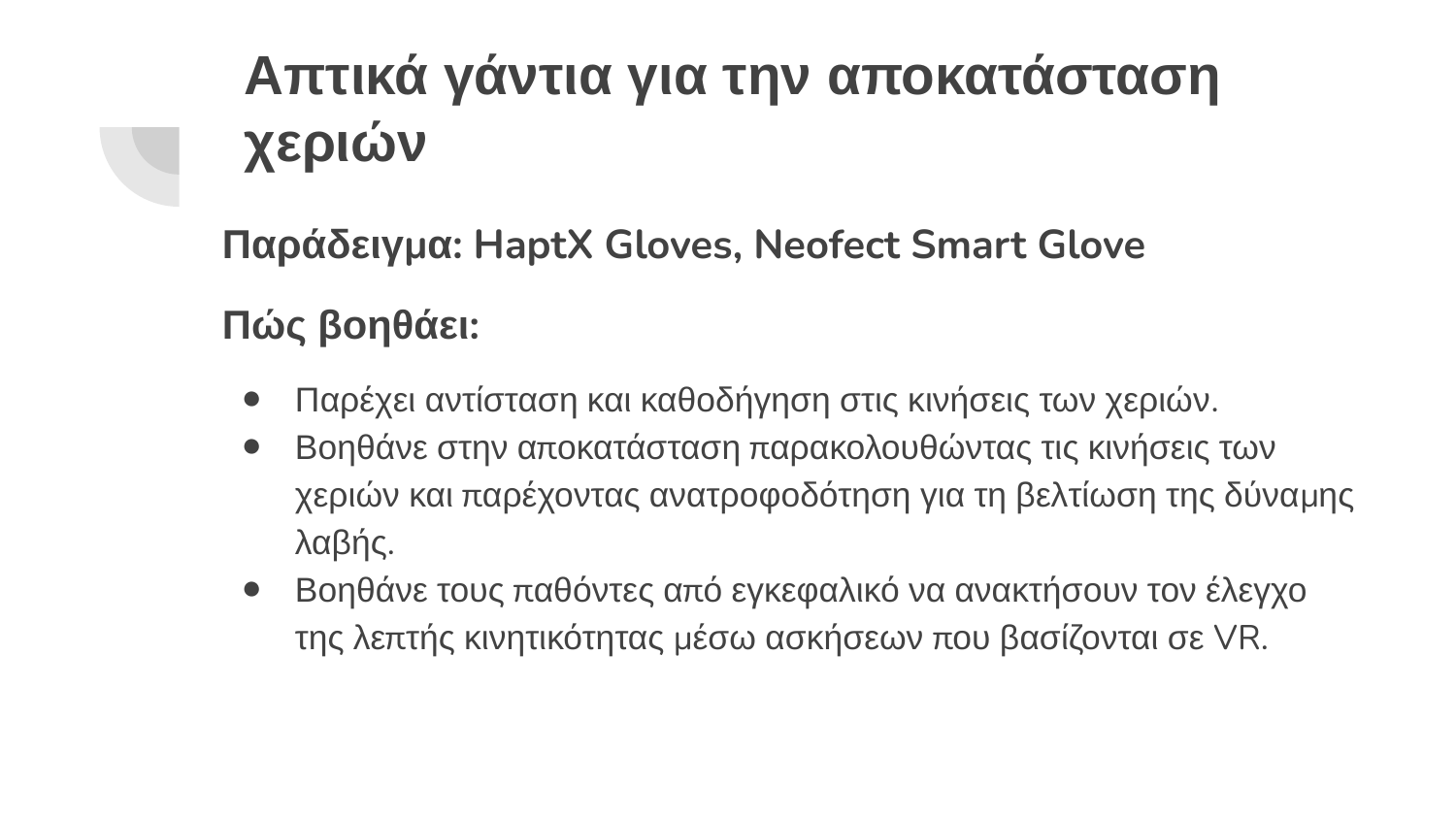

# Απτικά γάντια για την αποκατάσταση χεριών
Παράδειγμα: HaptX Gloves, Neofect Smart Glove
Πώς βοηθάει:
Παρέχει αντίσταση και καθοδήγηση στις κινήσεις των χεριών.
Βοηθάνε στην αποκατάσταση παρακολουθώντας τις κινήσεις των χεριών και παρέχοντας ανατροφοδότηση για τη βελτίωση της δύναμης λαβής.
Βοηθάνε τους παθόντες από εγκεφαλικό να ανακτήσουν τον έλεγχο της λεπτής κινητικότητας μέσω ασκήσεων που βασίζονται σε VR.